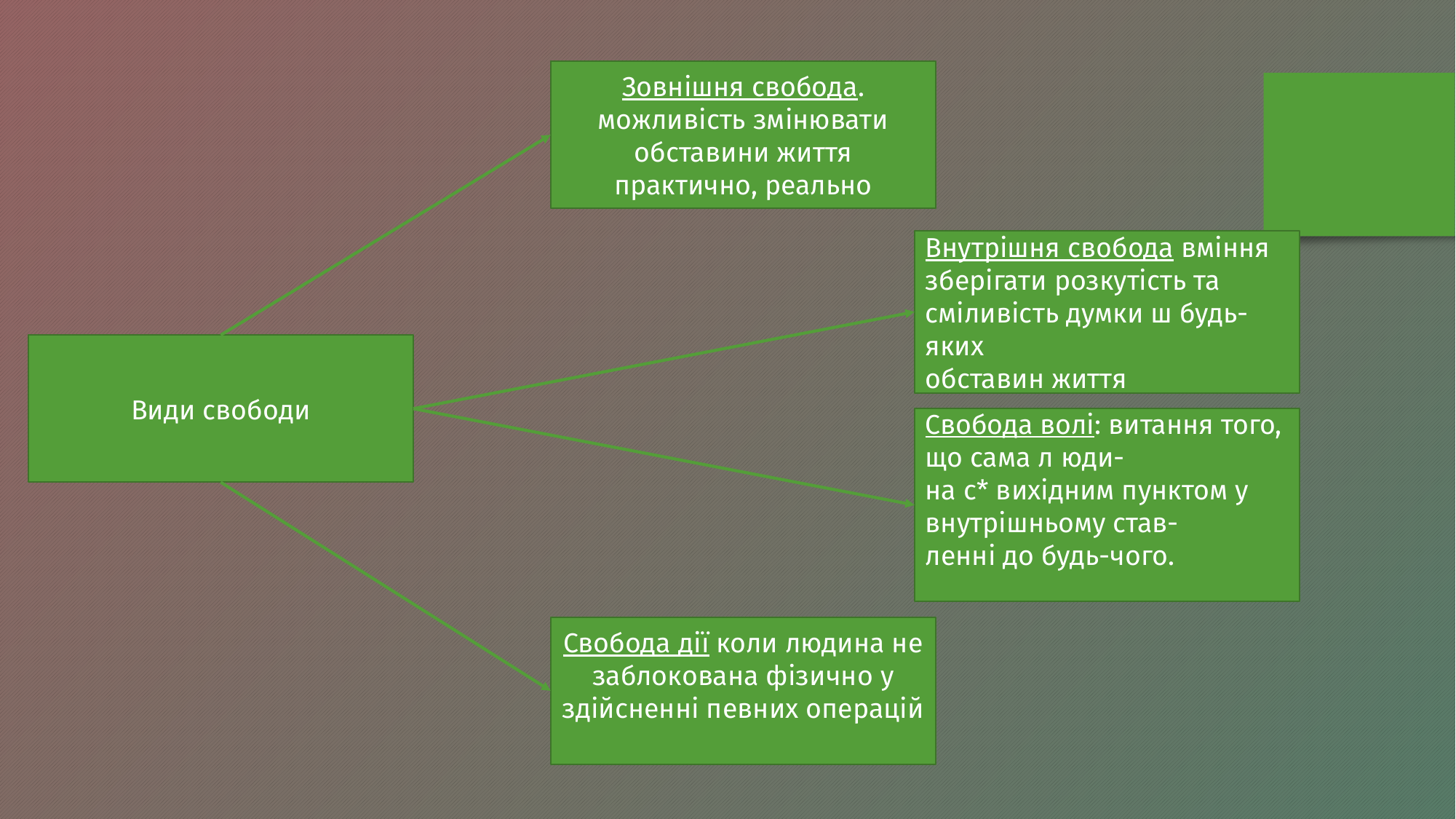

Зовнішня свобода. можливість змінювати обставини життя практично, реально
Внутрішня свобода вміння зберігати розкутість та сміливість думки ш будь-яких
обставин життя
Види свободи
Свобода волі: витання того, що сама л юди-
на с* вихідним пунктом у внутрішньому став-
ленні до будь-чого.

Свобода дії коли людина не заблокована фізично у здійсненні певних операцій